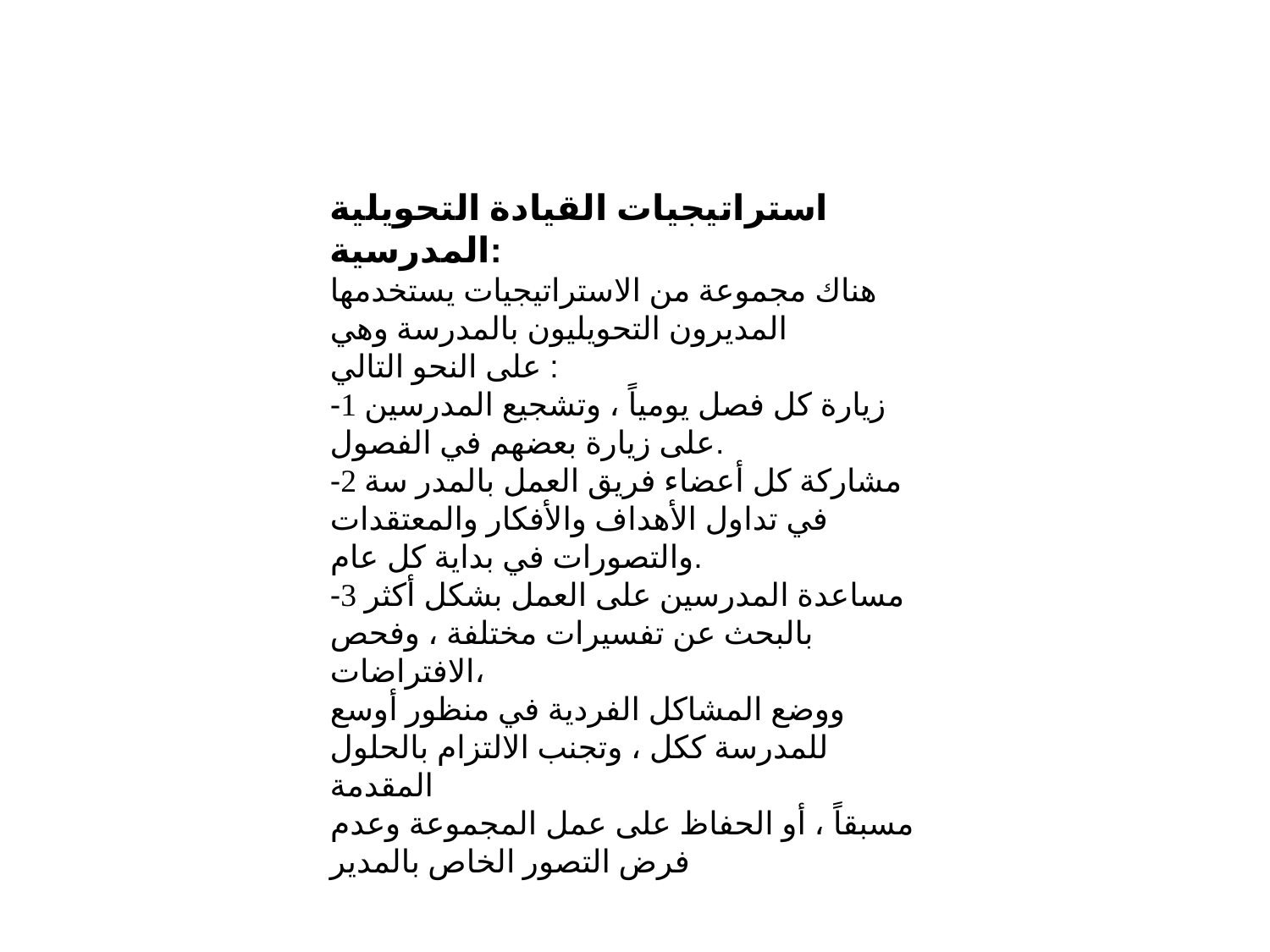

استراتيجيات القيادة التحويلية المدرسية:
هناك مجموعة من الاستراتيجيات يستخدمها المديرون التحويليون بالمدرسة وهي
على النحو التالي :
-1 زيارة كل فصل يومياً ، وتشجيع المدرسين على زيارة بعضهم في الفصول.
-2 مشاركة كل أعضاء فريق العمل بالمدر سة في تداول الأهداف والأفكار والمعتقدات
والتصورات في بداية كل عام.
-3 مساعدة المدرسين على العمل بشكل أكثر بالبحث عن تفسيرات مختلفة ، وفحص الافتراضات،
ووضع المشاكل الفردية في منظور أوسع للمدرسة ككل ، وتجنب الالتزام بالحلول المقدمة
مسبقاً ، أو الحفاظ على عمل المجموعة وعدم فرض التصور الخاص بالمدير